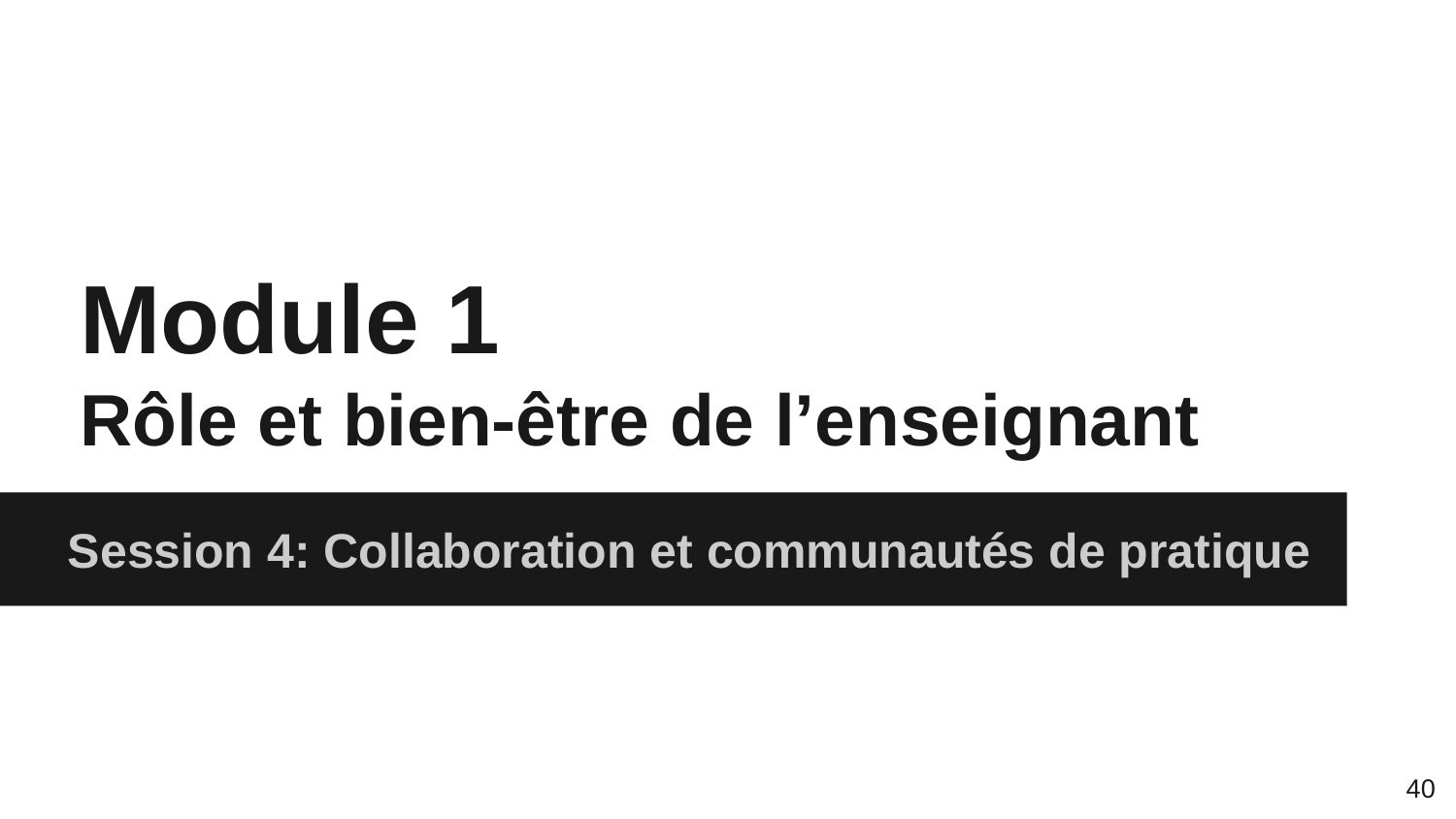

# Module 1
Rôle et bien-être de l’enseignant
Session 4: Collaboration et communautés de pratique
40